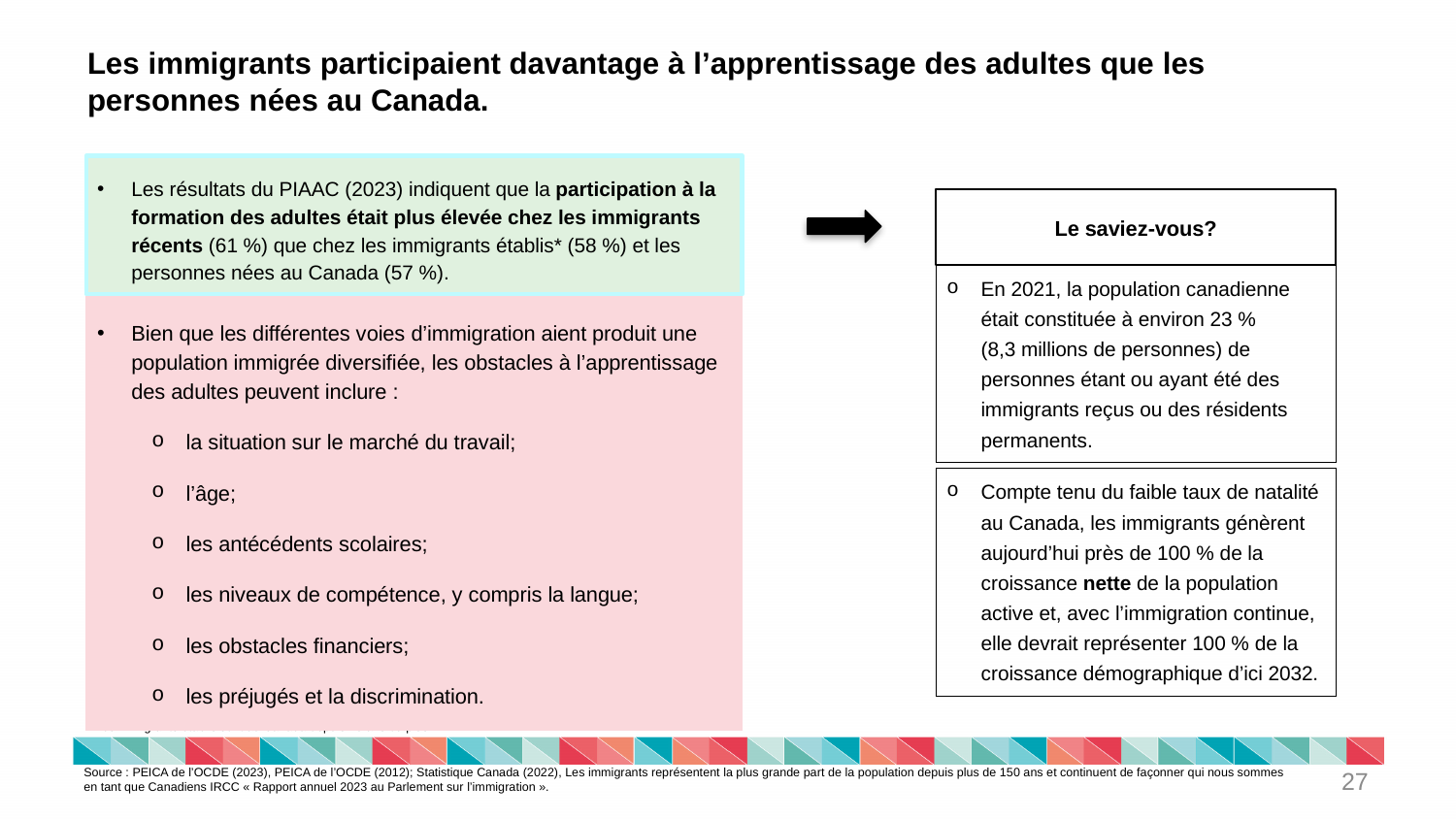

# Les immigrants participaient davantage à l’apprentissage des adultes que les personnes nées au Canada.

Les résultats du PIAAC (2023) indiquent que la participation à la formation des adultes était plus élevée chez les immigrants récents (61 %) que chez les immigrants établis* (58 %) et les personnes nées au Canada (57 %).

Le saviez-vous?

En 2021, la population canadienne était constituée à environ 23 %
(8,3 millions de personnes) de personnes étant ou ayant été des immigrants reçus ou des résidents permanents.

Bien que les différentes voies d’immigration aient produit une population immigrée diversifiée, les obstacles à l’apprentissage des adultes peuvent inclure :
la situation sur le marché du travail;
l’âge;
les antécédents scolaires;
les niveaux de compétence, y compris la langue;
les obstacles financiers;
les préjugés et la discrimination.

Compte tenu du faible taux de natalité au Canada, les immigrants génèrent aujourd’hui près de 100 % de la croissance nette de la population active et, avec l’immigration continue, elle devrait représenter 100 % de la croissance démographique d’ici 2032.

* Les immigrants établis sont au Canada depuis 10 ans ou plus.
27
Source : PEICA de l’OCDE (2023), PEICA de l’OCDE (2012); Statistique Canada (2022), Les immigrants représentent la plus grande part de la population depuis plus de 150 ans et continuent de façonner qui nous sommes en tant que Canadiens IRCC « Rapport annuel 2023 au Parlement sur l’immigration ».